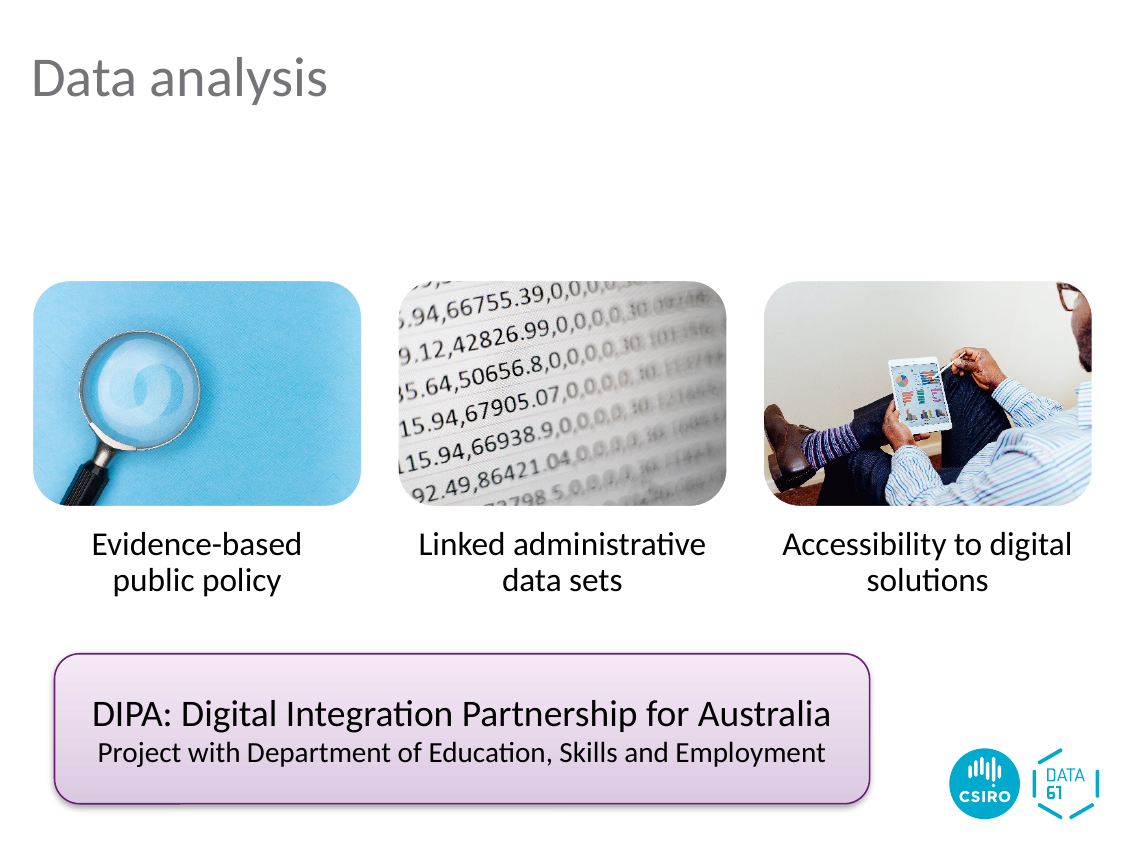

# Data analysis
Evidence-based public policy
Linked administrative data sets
Accessibility to digital solutions
DIPA: Digital Integration Partnership for Australia
Project with Department of Education, Skills and Employment